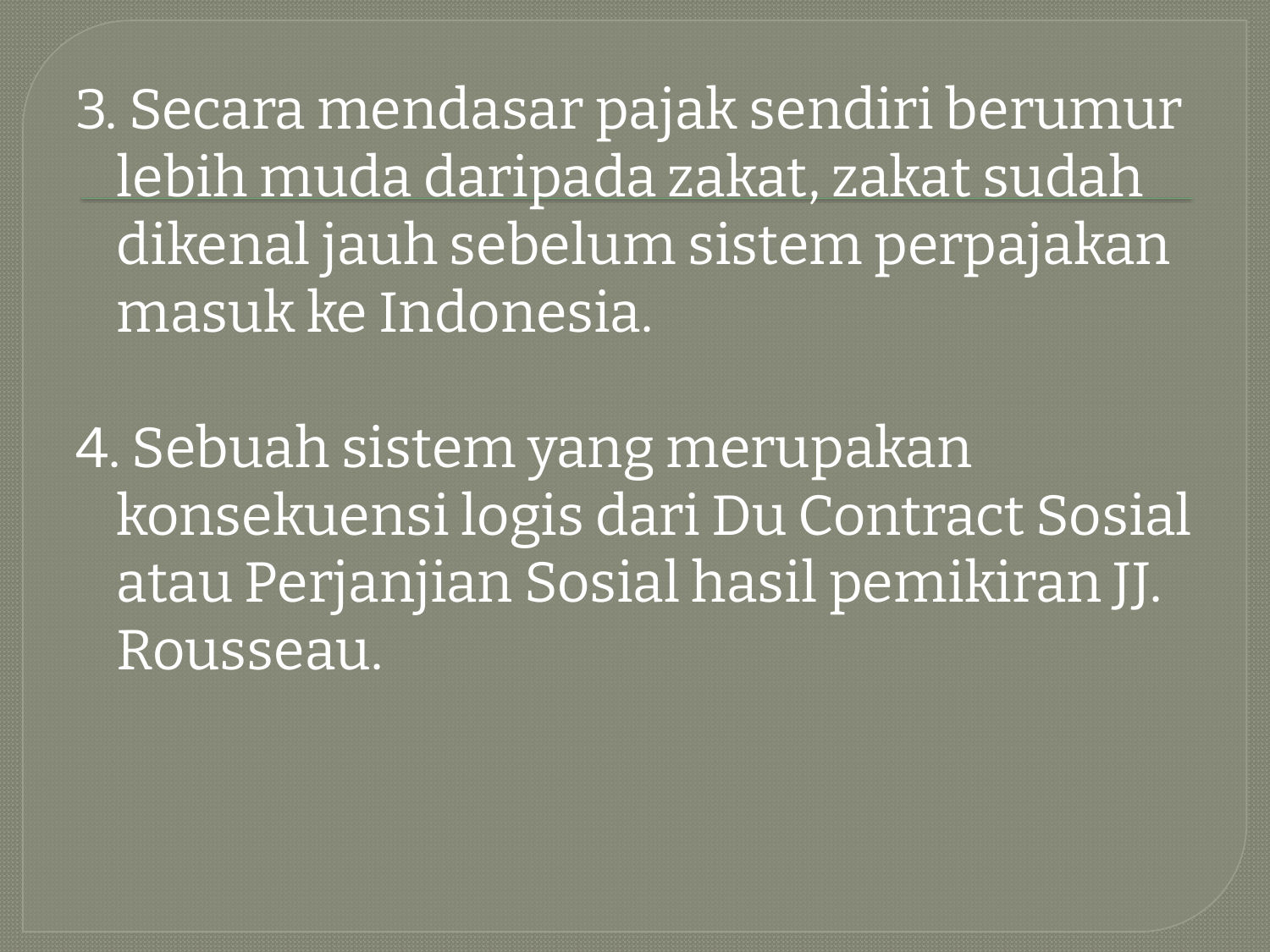

3. Secara mendasar pajak sendiri berumur lebih muda daripada zakat, zakat sudah dikenal jauh sebelum sistem perpajakan masuk ke Indonesia.

4. Sebuah sistem yang merupakan konsekuensi logis dari Du Contract Sosial atau Perjanjian Sosial hasil pemikiran JJ. Rousseau.